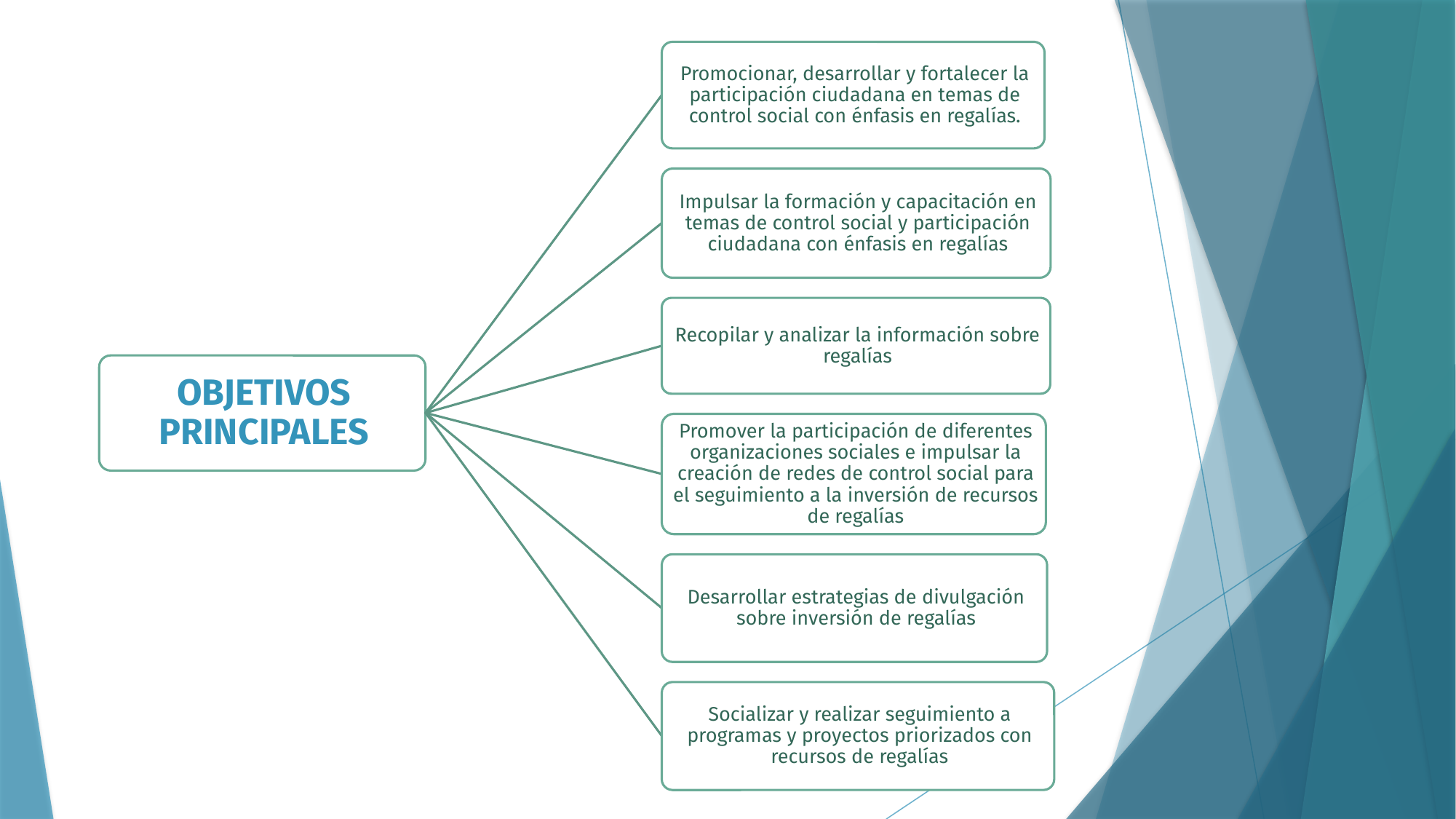

OBJETIVOS PRINCIPALES

Promocionar, desarrollar y fortalecer la participación ciudadana en temas de control social con énfasis en regalías.

Impulsar la formación y capacitación en temas de control social y participación ciudadana con énfasis en regalías

Recopilar y analizar la información sobre regalías

Promover la participación de diferentes organizaciones sociales e impulsar la creación de redes de control social para el seguimiento a la inversión de recursos de regalías

Desarrollar estrategias de divulgación sobre inversión de regalías

Socializar y realizar seguimiento a programas y proyectos priorizados con recursos de regalías